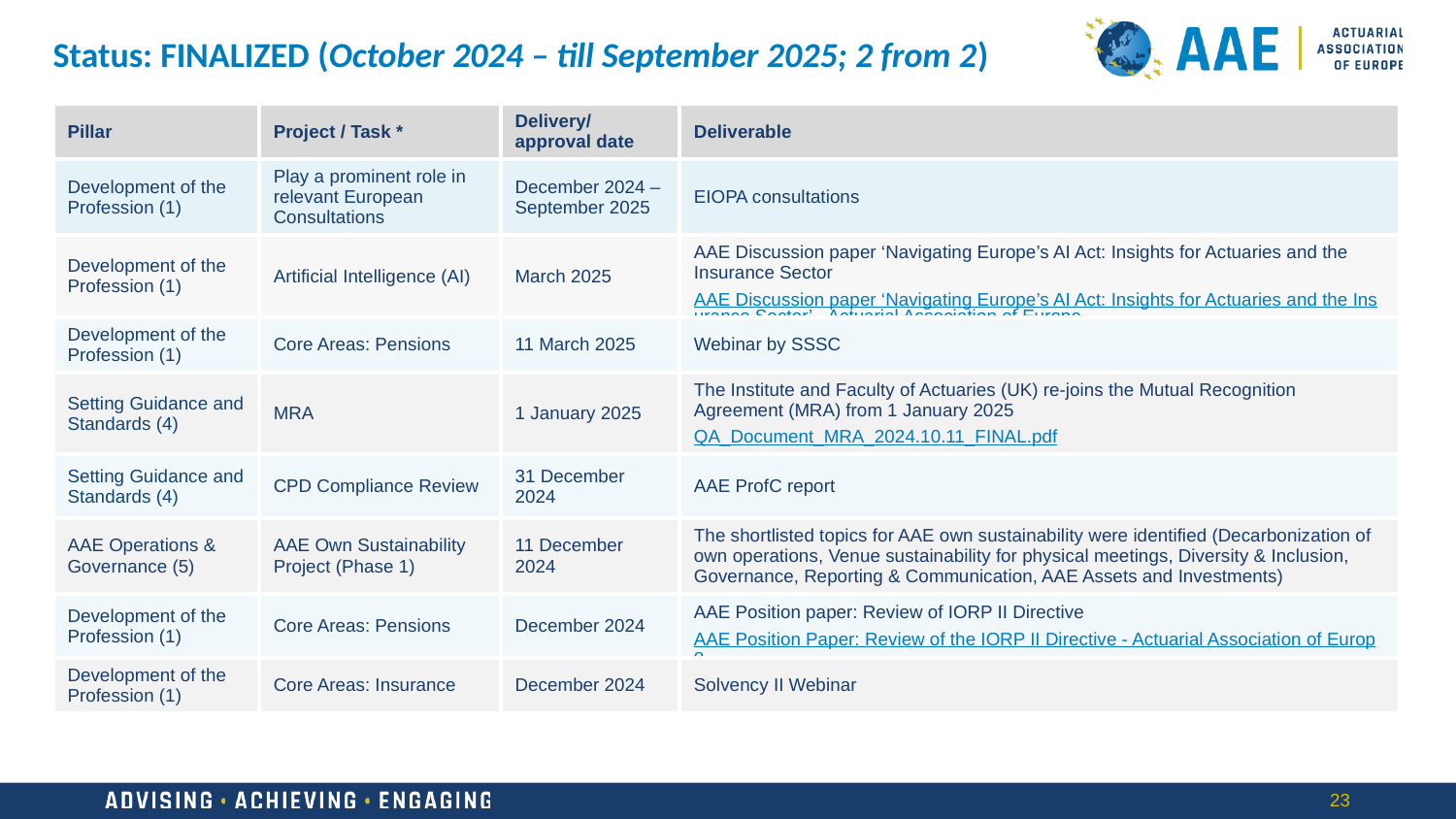

Status: FINALIZED (October 2024 – till September 2025; 2 from 2)
| Pillar | Project / Task \* | Delivery/ approval date | Deliverable |
| --- | --- | --- | --- |
| Development of the Profession (1) | Play a prominent role in relevant European Consultations | December 2024 – September 2025 | EIOPA consultations |
| Development of the Profession (1) | Artificial Intelligence (AI) | March 2025 | AAE Discussion paper ‘Navigating Europe’s AI Act: Insights for Actuaries and the Insurance Sector AAE Discussion paper ‘Navigating Europe’s AI Act: Insights for Actuaries and the Insurance Sector’ - Actuarial Association of Europe |
| Development of the Profession (1) | Core Areas: Pensions | 11 March 2025 | Webinar by SSSC |
| Setting Guidance and Standards (4) | MRA | 1 January 2025 | The Institute and Faculty of Actuaries (UK) re-joins the Mutual Recognition Agreement (MRA) from 1 January 2025 QA\_Document\_MRA\_2024.10.11\_FINAL.pdf |
| Setting Guidance and Standards (4) | CPD Compliance Review | 31 December 2024 | AAE ProfC report |
| AAE Operations & Governance (5) | AAE Own Sustainability Project (Phase 1) | 11 December 2024 | The shortlisted topics for AAE own sustainability were identified (Decarbonization of own operations, Venue sustainability for physical meetings, Diversity & Inclusion, Governance, Reporting & Communication, AAE Assets and Investments) |
| Development of the Profession (1) | Core Areas: Pensions | December 2024 | AAE Position paper: Review of IORP II Directive AAE Position Paper: Review of the IORP II Directive - Actuarial Association of Europe |
| Development of the Profession (1) | Core Areas: Insurance | December 2024 | Solvency II Webinar |

Board
Committee Chairs
Comm. Panel
Stephanos
Secretariat
Siegbert
EduC/ CPD AI WG
EduC
ProfC/ AI-DS WG
ProfC
RMC/ SCrR WG
RMC
Pensions Com./ IORPII TF
Pensions Com.
Insurance Com.
Insurance/ SII WG
23